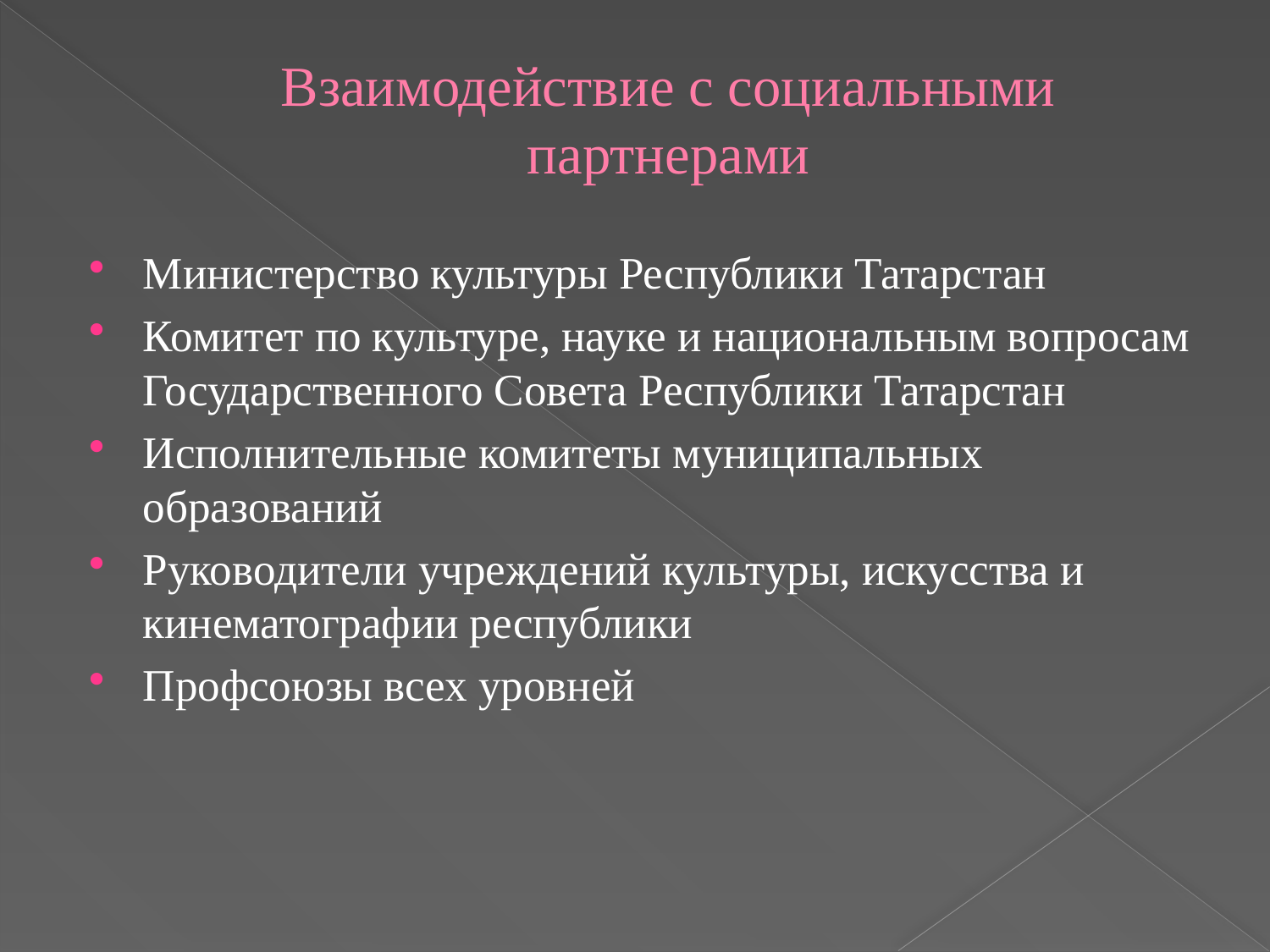

# Взаимодействие с социальными партнерами
Министерство культуры Республики Татарстан
Комитет по культуре, науке и национальным вопросам Государственного Совета Республики Татарстан
Исполнительные комитеты муниципальных образований
Руководители учреждений культуры, искусства и кинематографии республики
Профсоюзы всех уровней